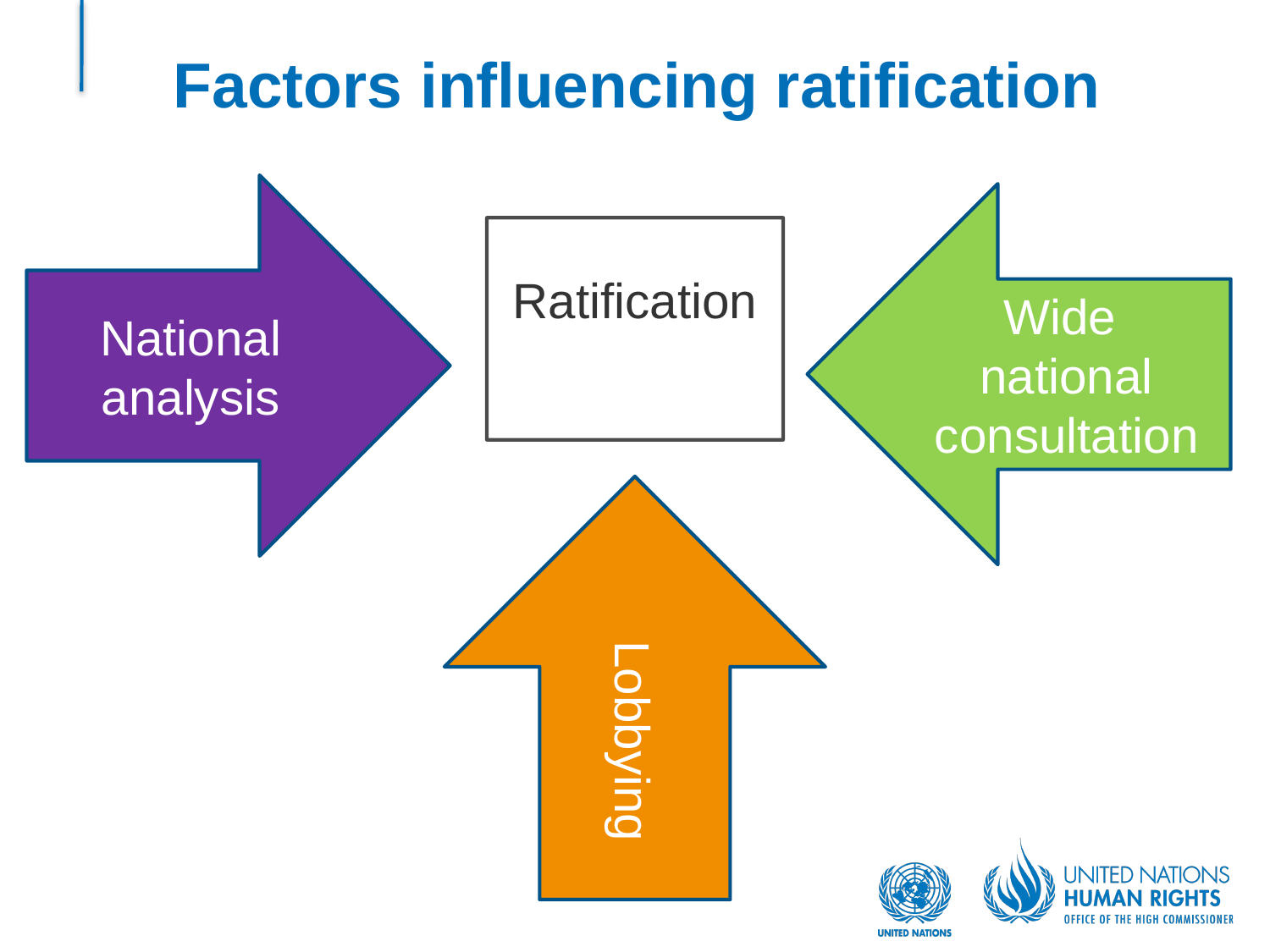

# Factors influencing ratification
National analysis

Wide
national consultation
Ratification

 Lobbying